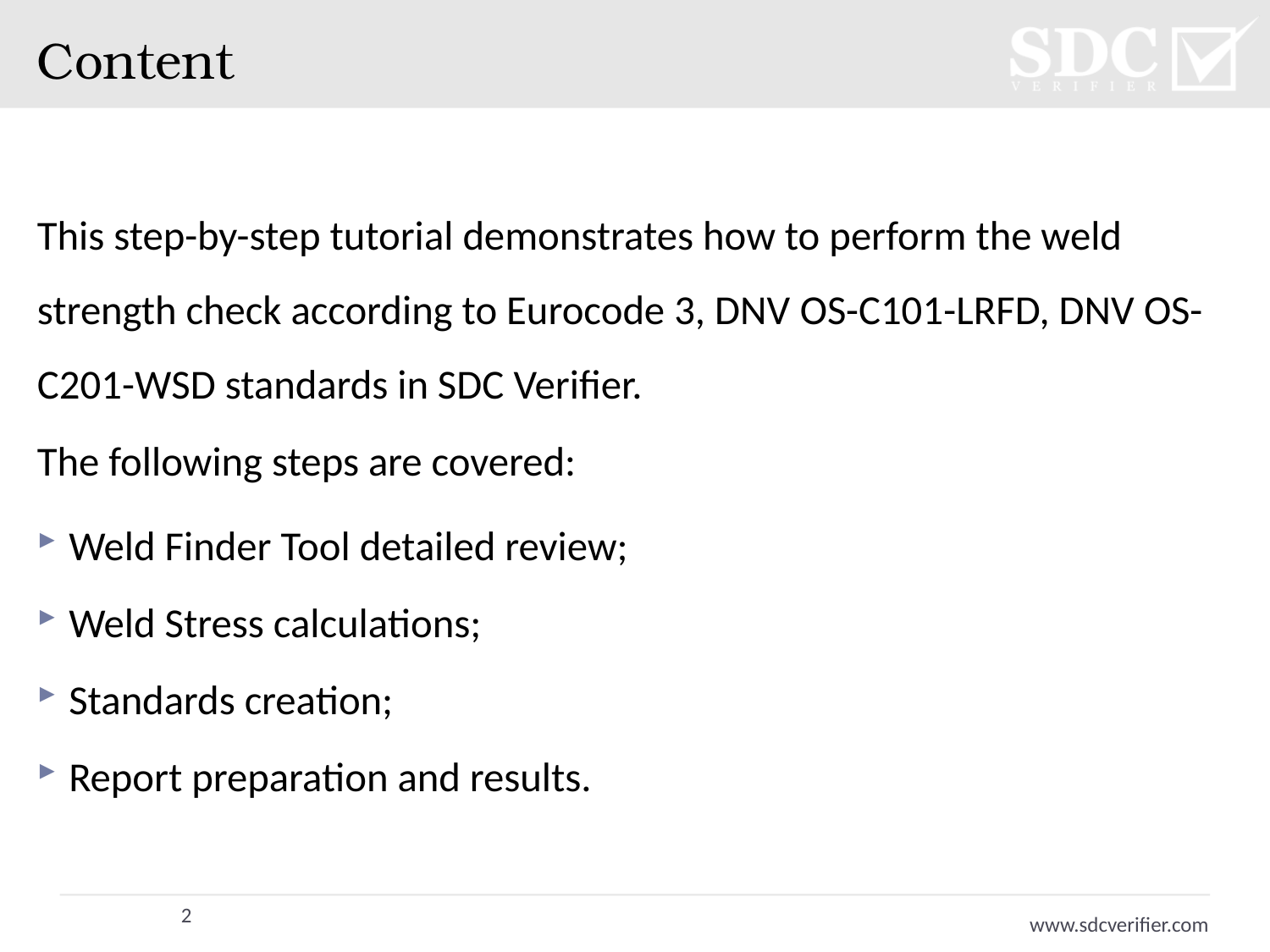

# Content

This step-by-step tutorial demonstrates how to perform the weld strength check according to Eurocode 3, DNV OS-C101-LRFD, DNV OS-C201-WSD standards in SDC Verifier.
The following steps are covered:
Weld Finder Tool detailed review;
Weld Stress calculations;
Standards creation;
Report preparation and results.

2
www.sdcverifier.com